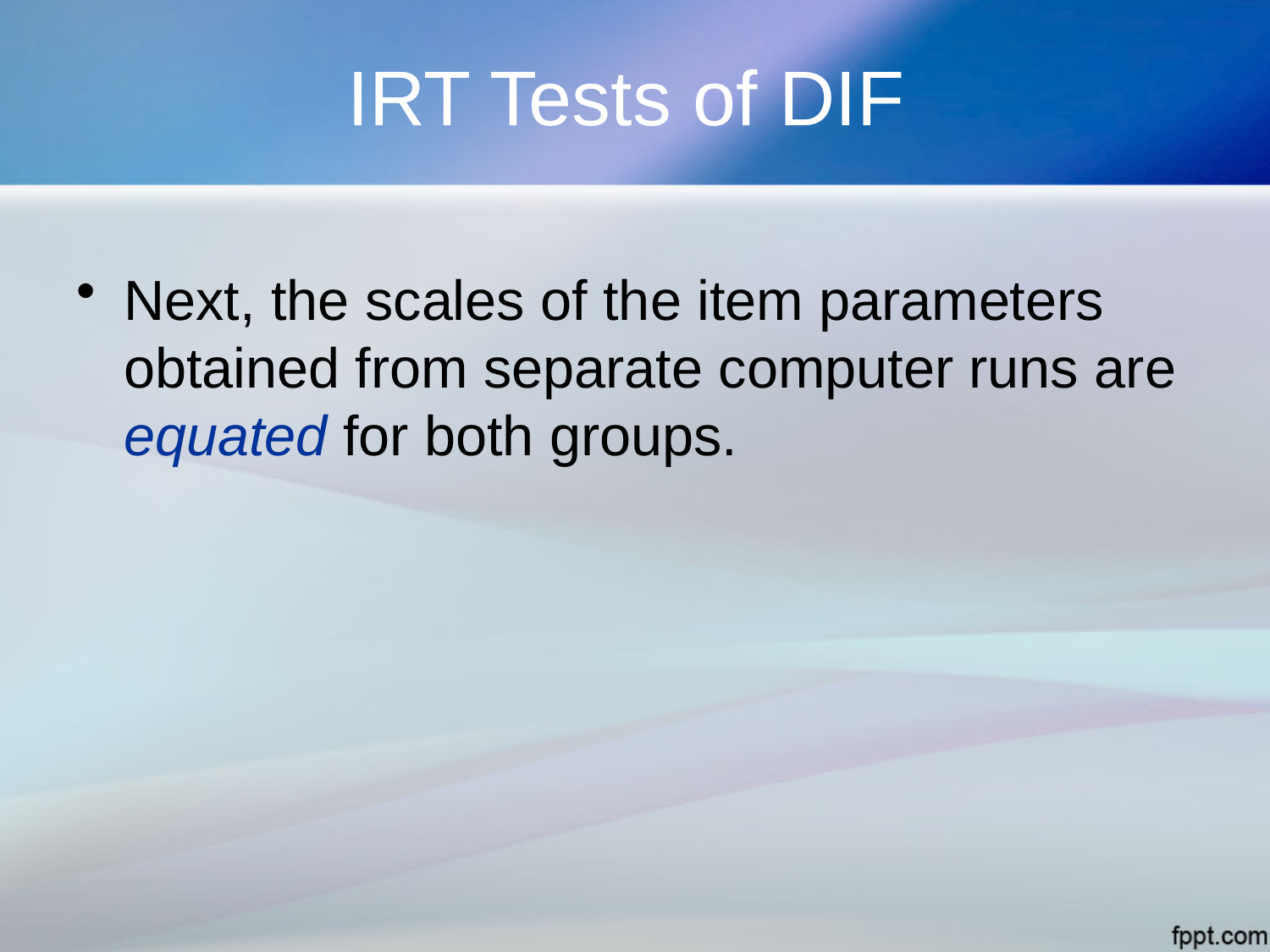

# IRT Tests of DIF
Next, the scales of the item parameters obtained from separate computer runs are equated for both groups.